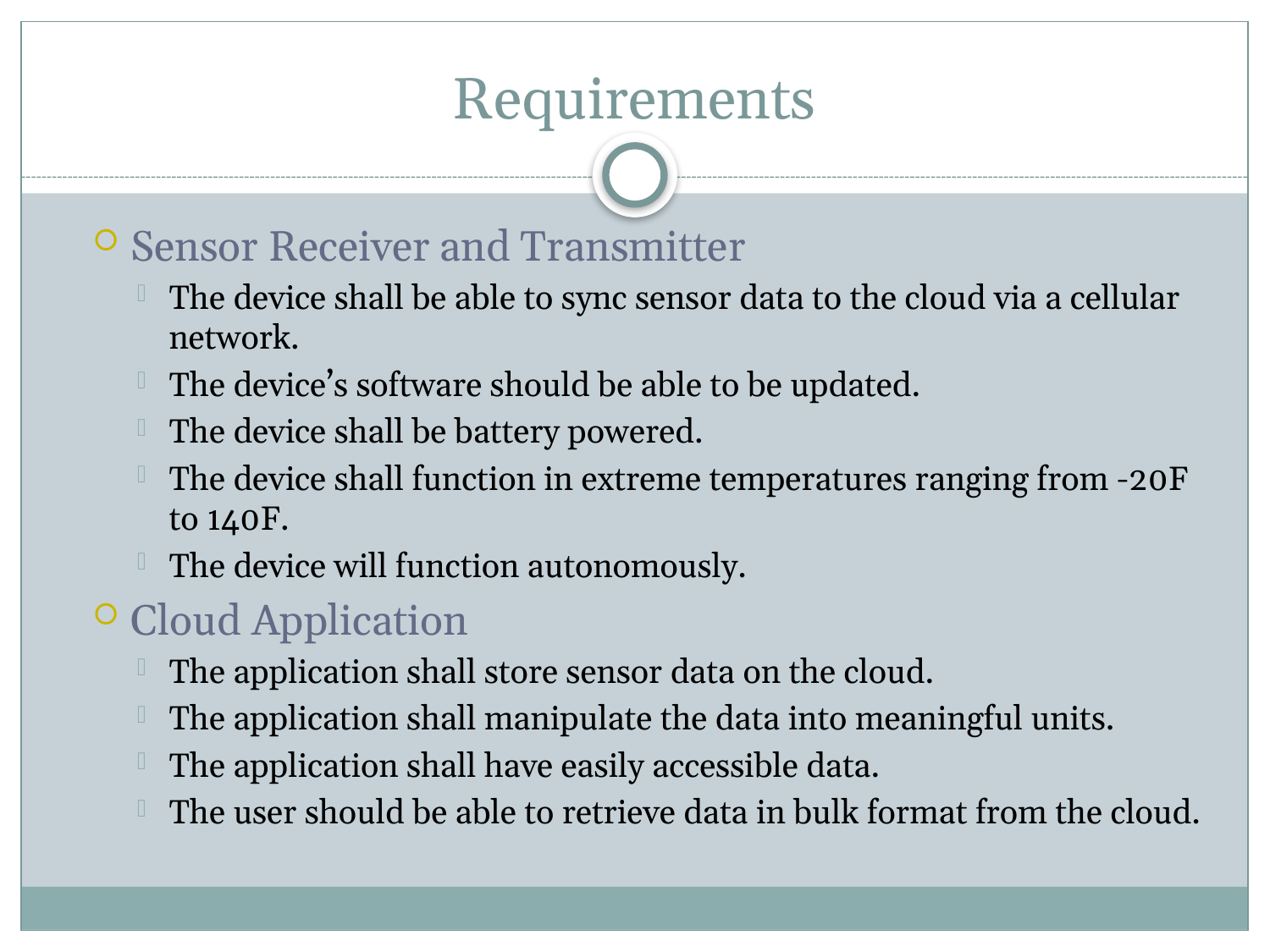

# Requirements
Sensor Receiver and Transmitter
The device shall be able to sync sensor data to the cloud via a cellular network.
The device’s software should be able to be updated.
The device shall be battery powered.
The device shall function in extreme temperatures ranging from -20F to 140F.
The device will function autonomously.
Cloud Application
The application shall store sensor data on the cloud.
The application shall manipulate the data into meaningful units.
The application shall have easily accessible data.
The user should be able to retrieve data in bulk format from the cloud.